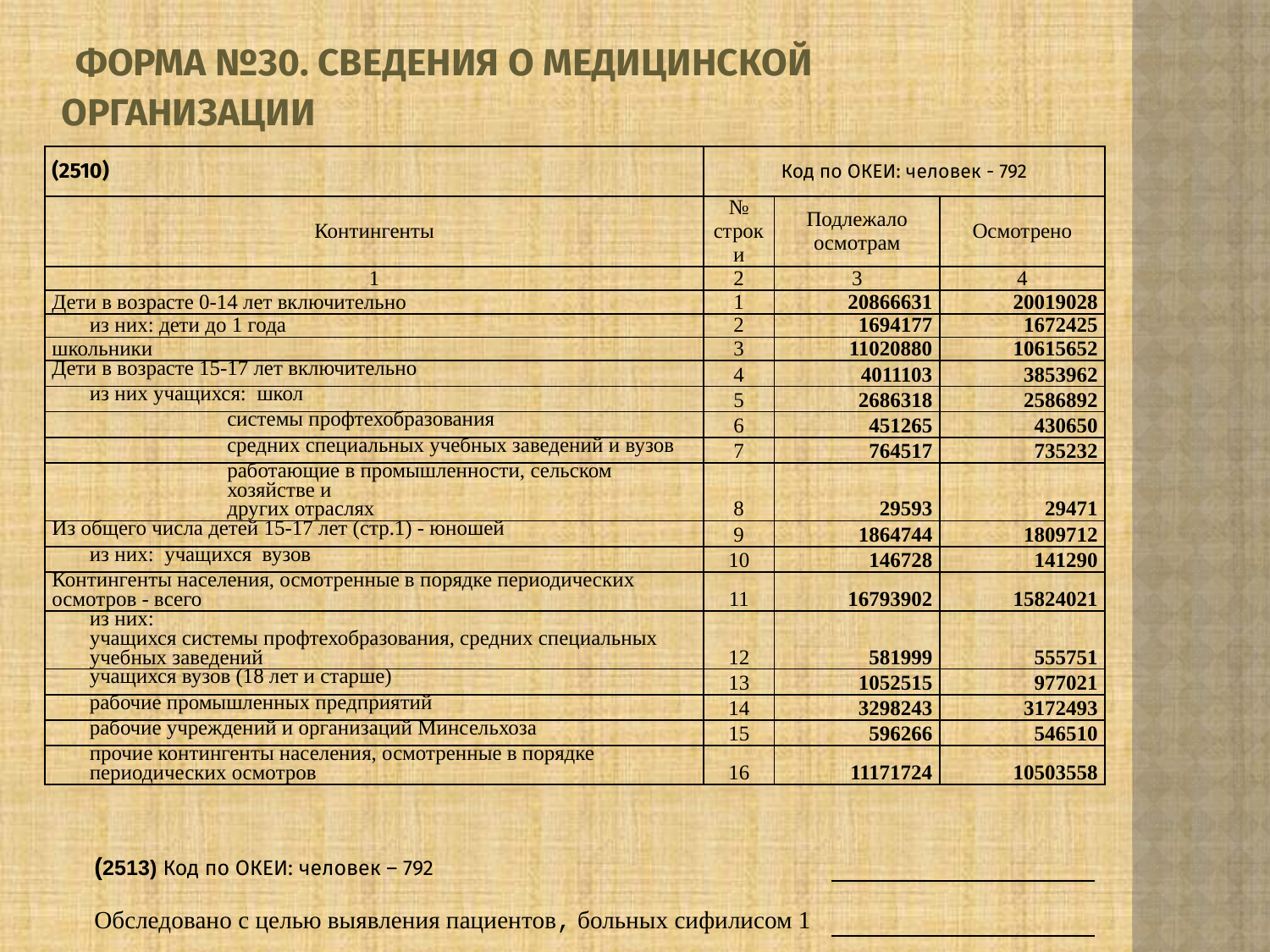

# Форма №30. СВЕДЕНИЯ О МЕДИЦИНСКОЙ ОРГАНИЗАЦИИ
| (2510) | Код по ОКЕИ: человек - 792 |  |  |
| --- | --- | --- | --- |
| Контингенты | № строки | Подлежало осмотрам | Осмотрено |
| 1 | 2 | 3 | 4 |
| Дети в возрасте 0-14 лет включительно | 1 | 20866631 | 20019028 |
| из них: дети до 1 года | 2 | 1694177 | 1672425 |
| школьники | 3 | 11020880 | 10615652 |
| Дети в возрасте 15-17 лет включительно | 4 | 4011103 | 3853962 |
| из них учащихся: школ | 5 | 2686318 | 2586892 |
| системы профтехобразования | 6 | 451265 | 430650 |
| средних специальных учебных заведений и вузов | 7 | 764517 | 735232 |
| работающие в промышленности, сельском хозяйстве и других отраслях | 8 | 29593 | 29471 |
| Из общего числа детей 15-17 лет (стр.1) - юношей | 9 | 1864744 | 1809712 |
| из них: учащихся вузов | 10 | 146728 | 141290 |
| Контингенты населения, осмотренные в порядке периодических осмотров - всего | 11 | 16793902 | 15824021 |
| из них: учащихся системы профтехобразования, средних специальных учебных заведений | 12 | 581999 | 555751 |
| учащихся вузов (18 лет и старше) | 13 | 1052515 | 977021 |
| рабочие промышленных предприятий | 14 | 3298243 | 3172493 |
| рабочие учреждений и организаций Минсельхоза | 15 | 596266 | 546510 |
| прочие контингенты населения, осмотренные в порядке периодических осмотров | 16 | 11171724 | 10503558 |
| (2513) Код по ОКЕИ: человек – 792 |  |
| --- | --- |
| Обследовано с целью выявления пациентов, больных сифилисом 1 |  |